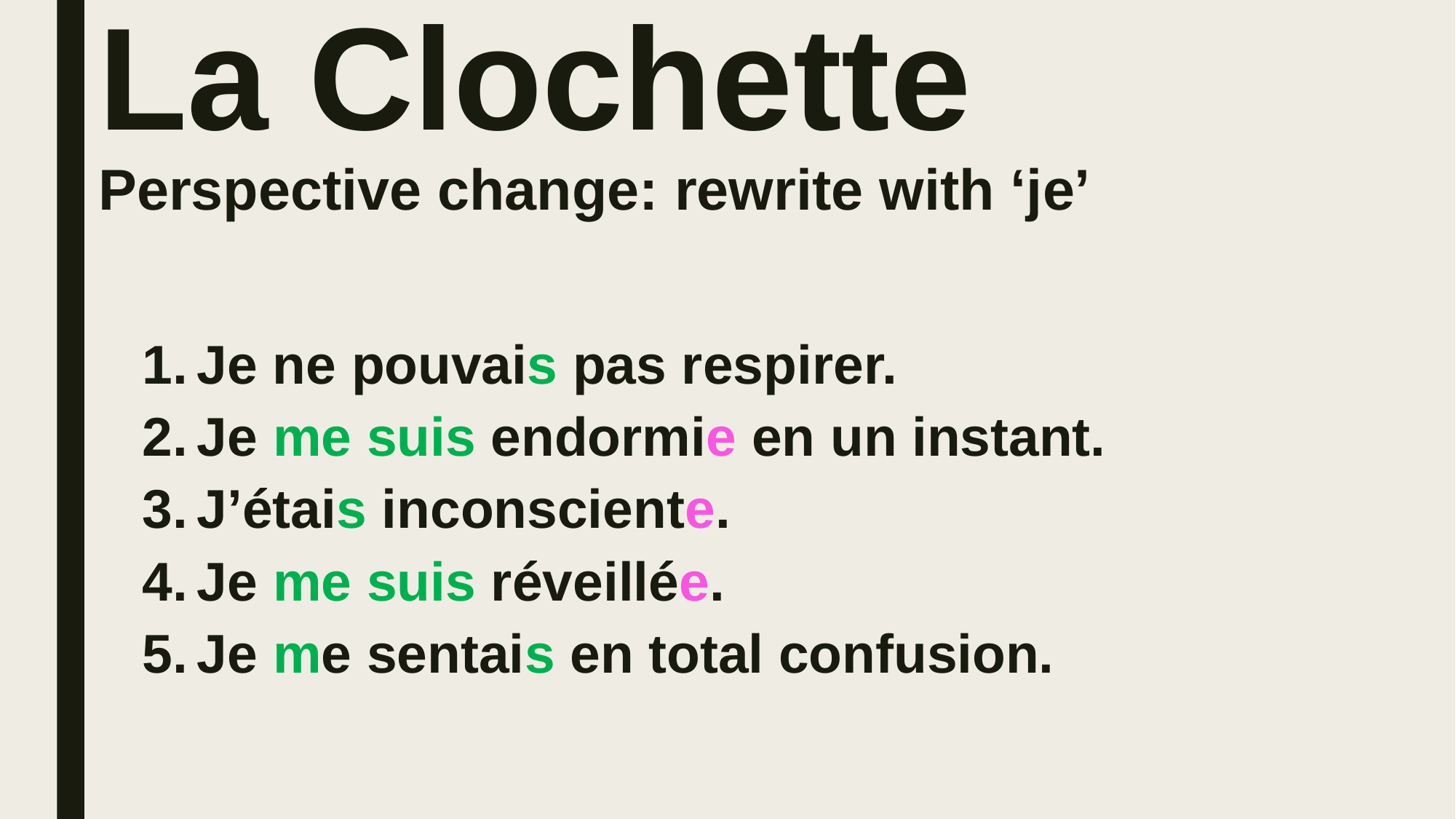

# La Clochette Perspective change: rewrite with ‘je’
Je ne pouvais pas respirer.
Je me suis endormie en un instant.
J’étais inconsciente.
Je me suis réveillée.
Je me sentais en total confusion.